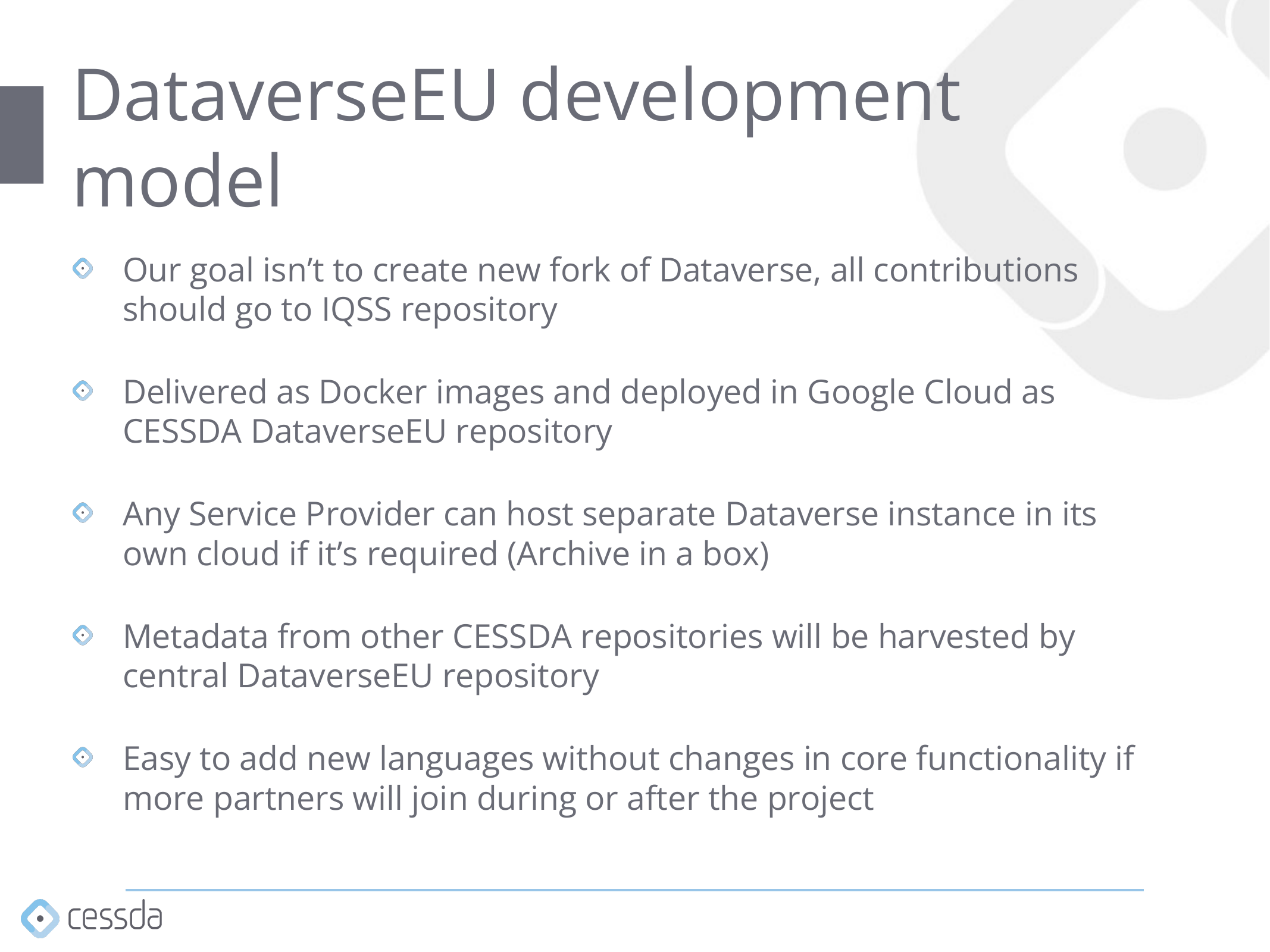

# DataverseEU development model
Our goal isn’t to create new fork of Dataverse, all contributions should go to IQSS repository
Delivered as Docker images and deployed in Google Cloud as CESSDA DataverseEU repository
Any Service Provider can host separate Dataverse instance in its own cloud if it’s required (Archive in a box)
Metadata from other CESSDA repositories will be harvested by central DataverseEU repository
Easy to add new languages without changes in core functionality if more partners will join during or after the project